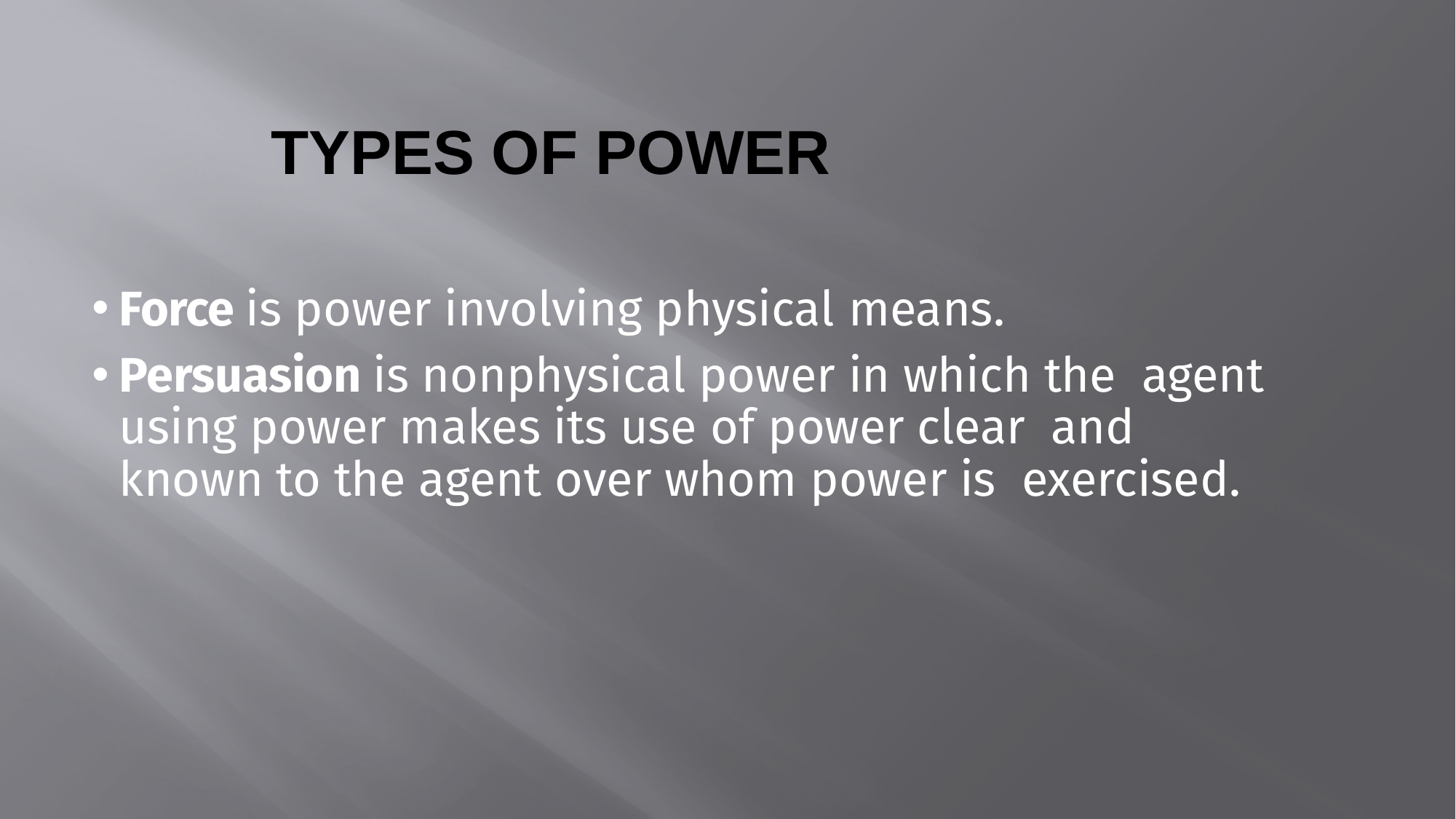

# TYPES OF POWER
Force is power involving physical means.
Persuasion is nonphysical power in which the  agent using power makes its use of power clear  and known to the agent over whom power is  exercised.